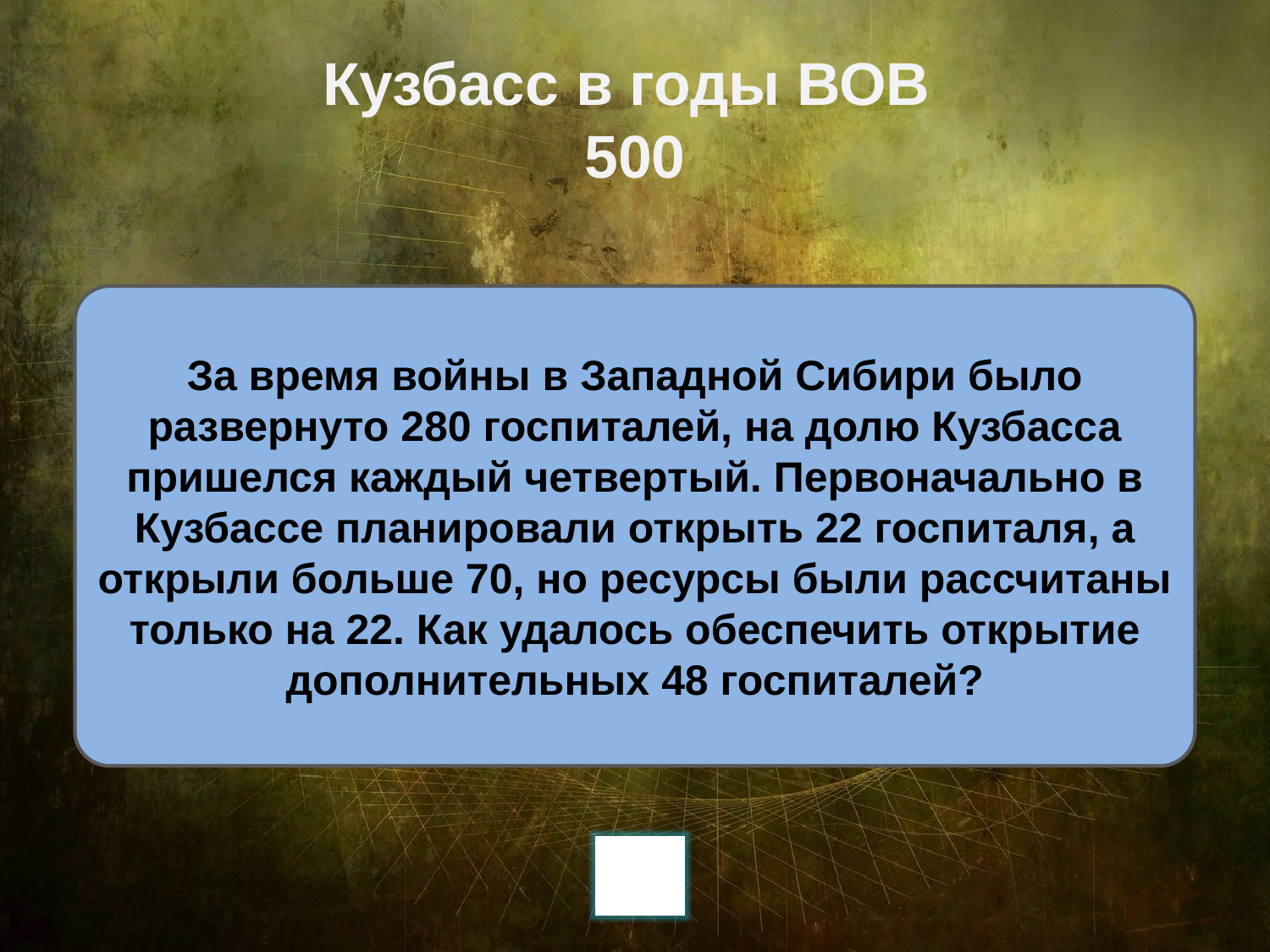

# Кузбасс в годы ВОВ 500
За время войны в Западной Сибири было развернуто 280 госпиталей, на долю Кузбасса пришелся каждый четвертый. Первоначально в Кузбассе планировали открыть 22 госпиталя, а открыли больше 70, но ресурсы были рассчитаны только на 22. Как удалось обеспечить открытие дополнительных 48 госпиталей?